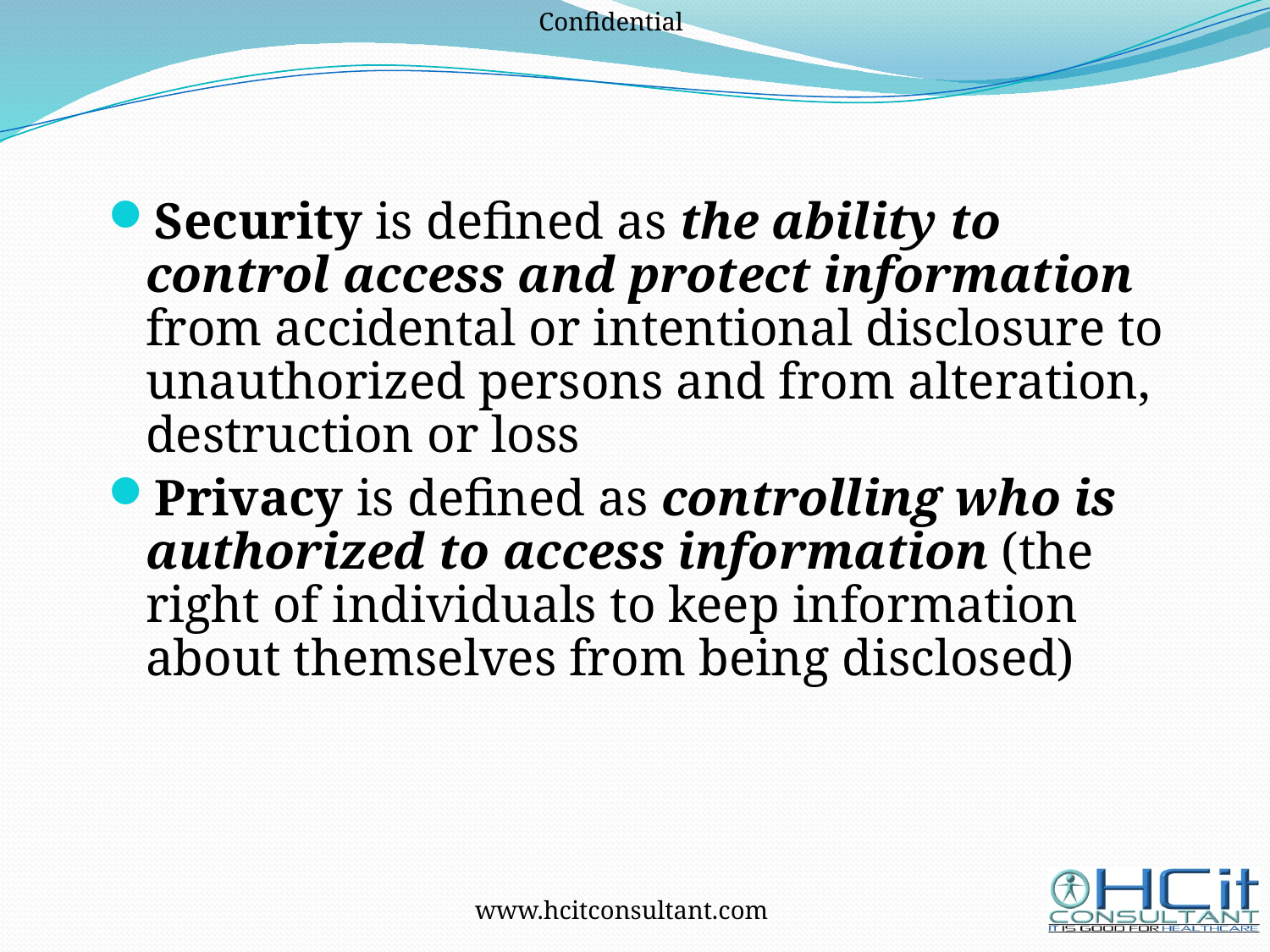

Security is defined as the ability to control access and protect information from accidental or intentional disclosure to unauthorized persons and from alteration, destruction or loss
Privacy is defined as controlling who is authorized to access information (the right of individuals to keep information about themselves from being disclosed)
11